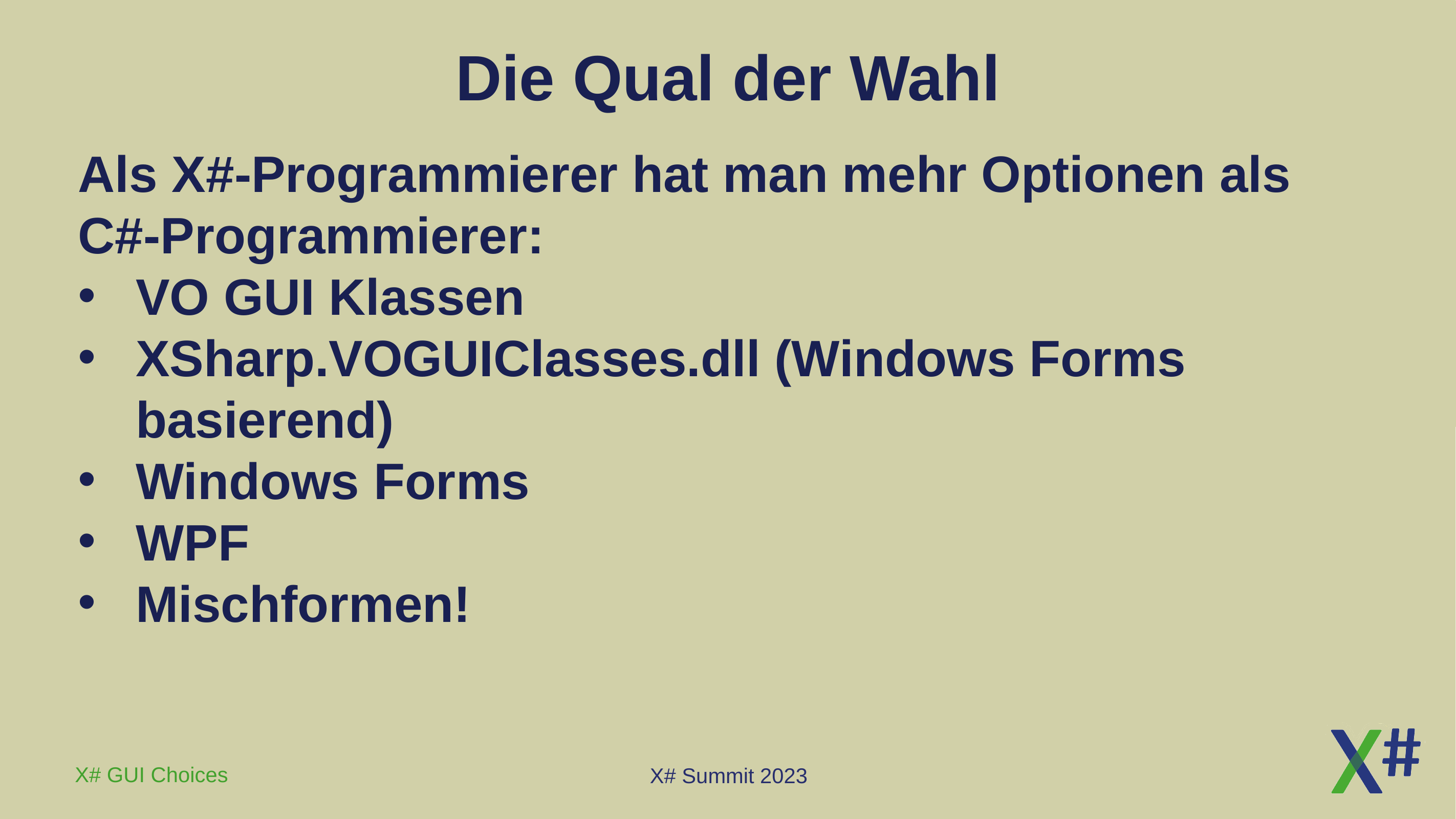

# Die Qual der Wahl
Als X#-Programmierer hat man mehr Optionen als C#-Programmierer:
VO GUI Klassen
XSharp.VOGUIClasses.dll (Windows Forms basierend)
Windows Forms
WPF
Mischformen!